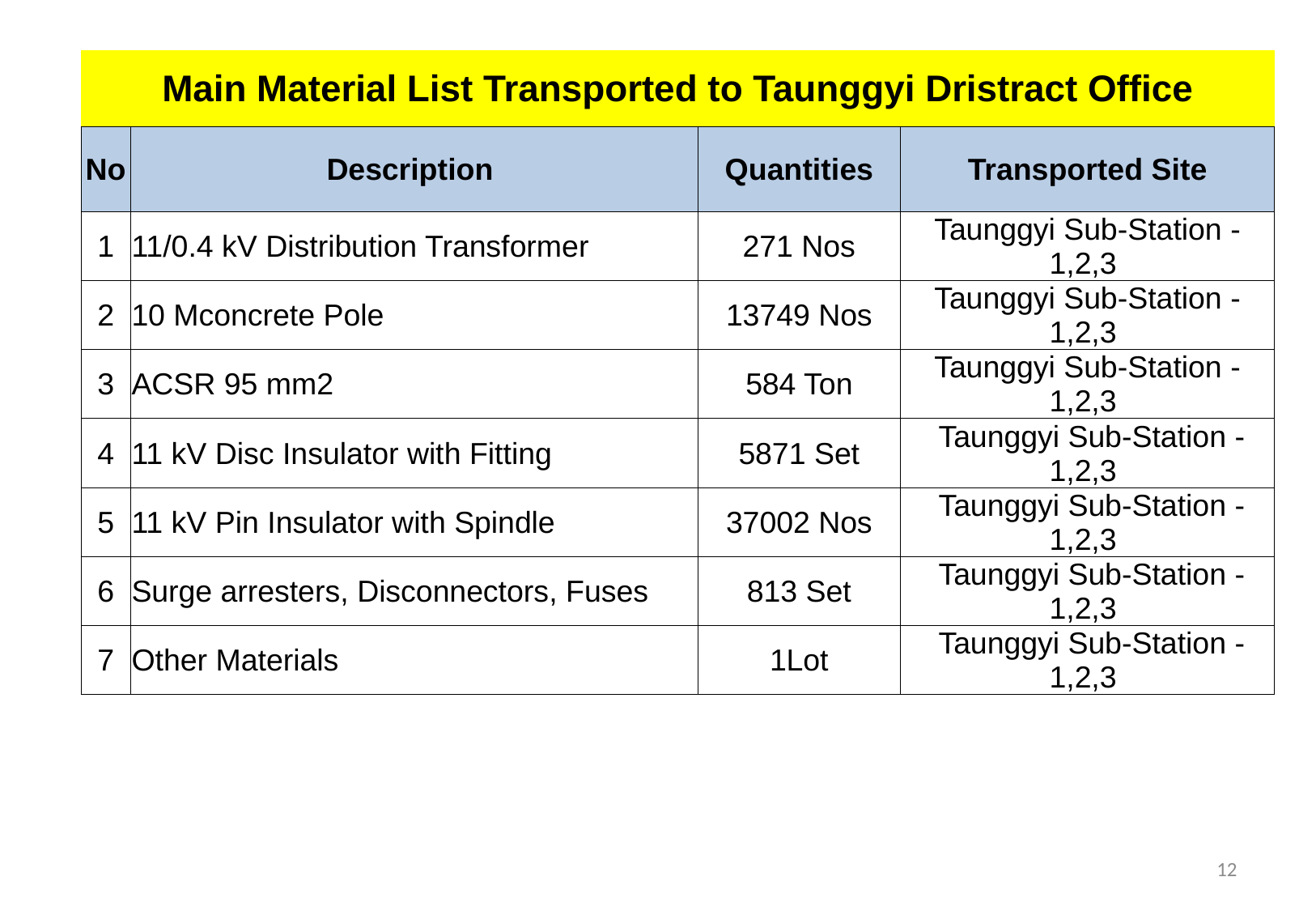

| Main Material List Transported to Taunggyi Dristract Office |  |  |  |
| --- | --- | --- | --- |
| No | Description | Quantities | Transported Site |
| 1 | 11/0.4 kV Distribution Transformer | 271 Nos | Taunggyi Sub-Station -1,2,3 |
| 2 | 10 Mconcrete Pole | 13749 Nos | Taunggyi Sub-Station -1,2,3 |
| 3 | ACSR 95 mm2 | 584 Ton | Taunggyi Sub-Station -1,2,3 |
| 4 | 11 kV Disc Insulator with Fitting | 5871 Set | Taunggyi Sub-Station -1,2,3 |
| 5 | 11 kV Pin Insulator with Spindle | 37002 Nos | Taunggyi Sub-Station -1,2,3 |
| 6 | Surge arresters, Disconnectors, Fuses | 813 Set | Taunggyi Sub-Station -1,2,3 |
| 7 | Other Materials | 1Lot | Taunggyi Sub-Station -1,2,3 |
12